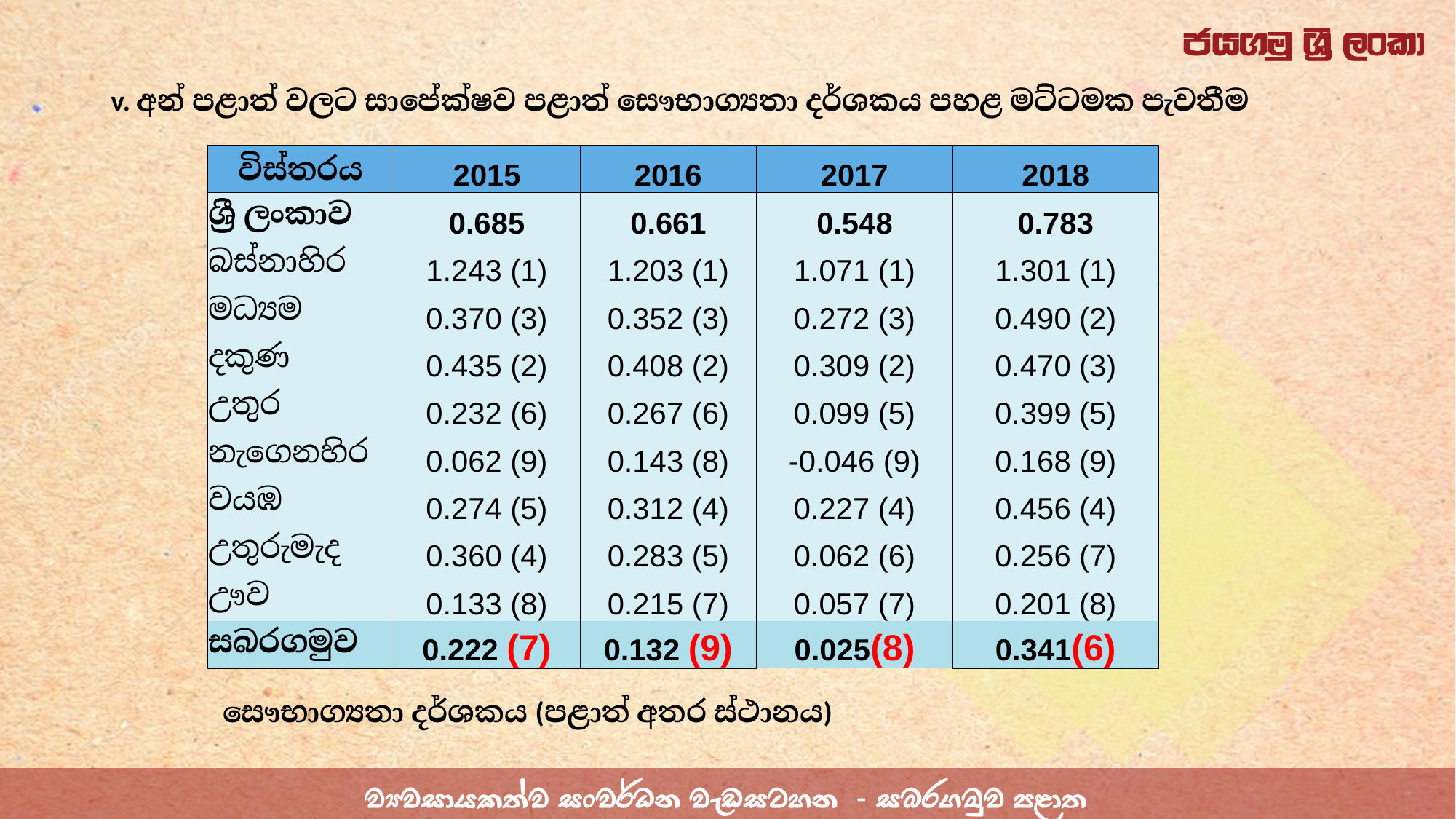

v. අන් පළාත් වලට සාපේක්ෂව පළාත් සෞභාග්‍යතා දර්ශකය පහළ මට්ටමක පැවතීම

               සෞභාග්‍යතා දර්ශකය (පළාත් අතර ස්ථානය)

| විස්තරය | 2015 | 2016 | 2017 | 2018 |
| --- | --- | --- | --- | --- |
| ශ්‍රී ලංකාව | 0.685 | 0.661 | 0.548 | 0.783 |
| බස්නාහිර | 1.243 (1) | 1.203 (1) | 1.071 (1) | 1.301 (1) |
| මධ්‍යම | 0.370 (3) | 0.352 (3) | 0.272 (3) | 0.490 (2) |
| දකුණ | 0.435 (2) | 0.408 (2) | 0.309 (2) | 0.470 (3) |
| උතුර | 0.232 (6) | 0.267 (6) | 0.099 (5) | 0.399 (5) |
| නැගෙනහිර | 0.062 (9) | 0.143 (8) | -0.046 (9) | 0.168 (9) |
| වයඹ | 0.274 (5) | 0.312 (4) | 0.227 (4) | 0.456 (4) |
| උතුරුමැද | 0.360 (4) | 0.283 (5) | 0.062 (6) | 0.256 (7) |
| ඌව | 0.133 (8) | 0.215 (7) | 0.057 (7) | 0.201 (8) |
| සබරගමුව | 0.222 (7) | 0.132 (9) | 0.025(8) | 0.341(6) |